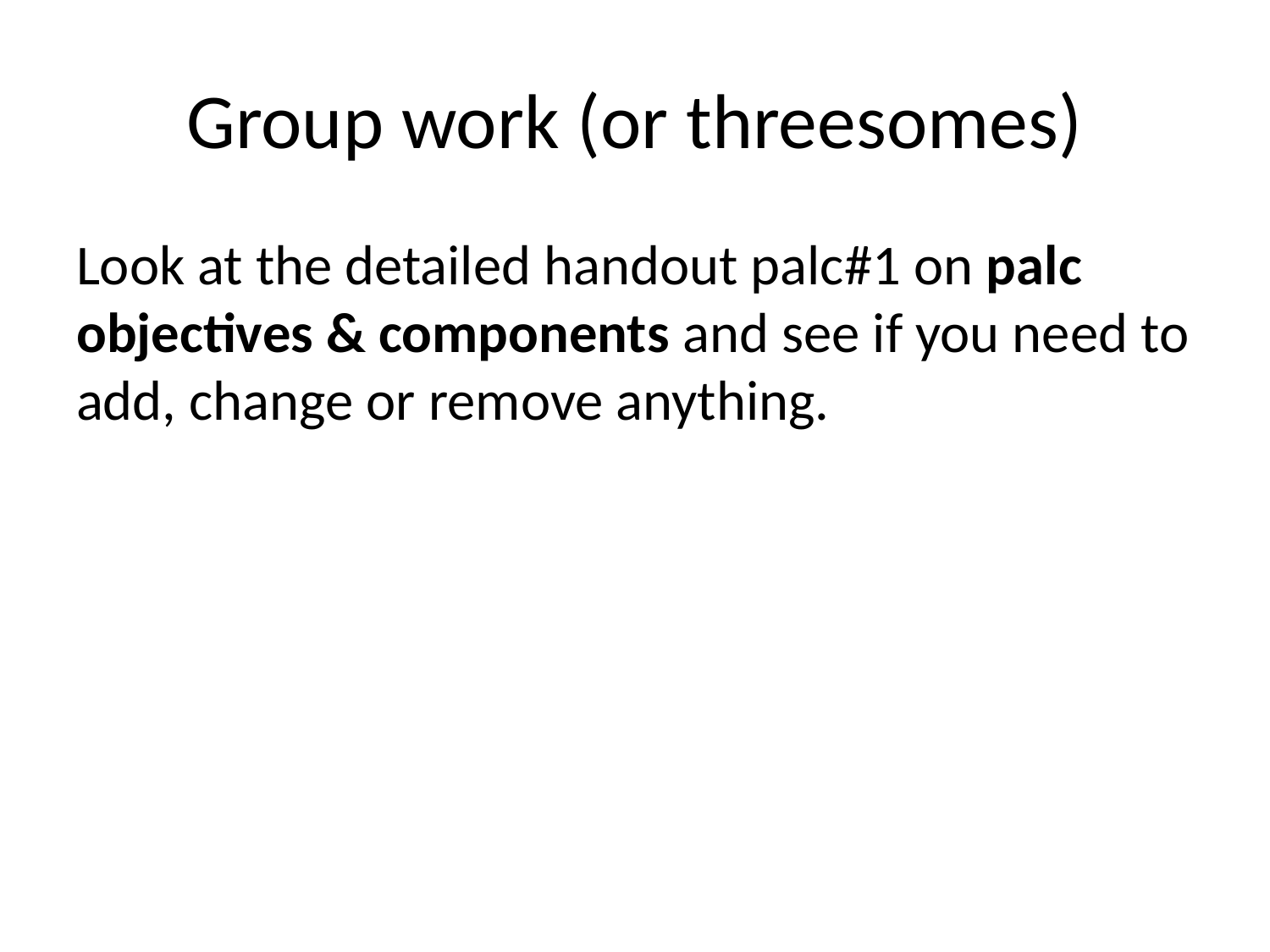

# Group work (or threesomes)
Look at the detailed handout palc#1 on palc objectives & components and see if you need to add, change or remove anything.